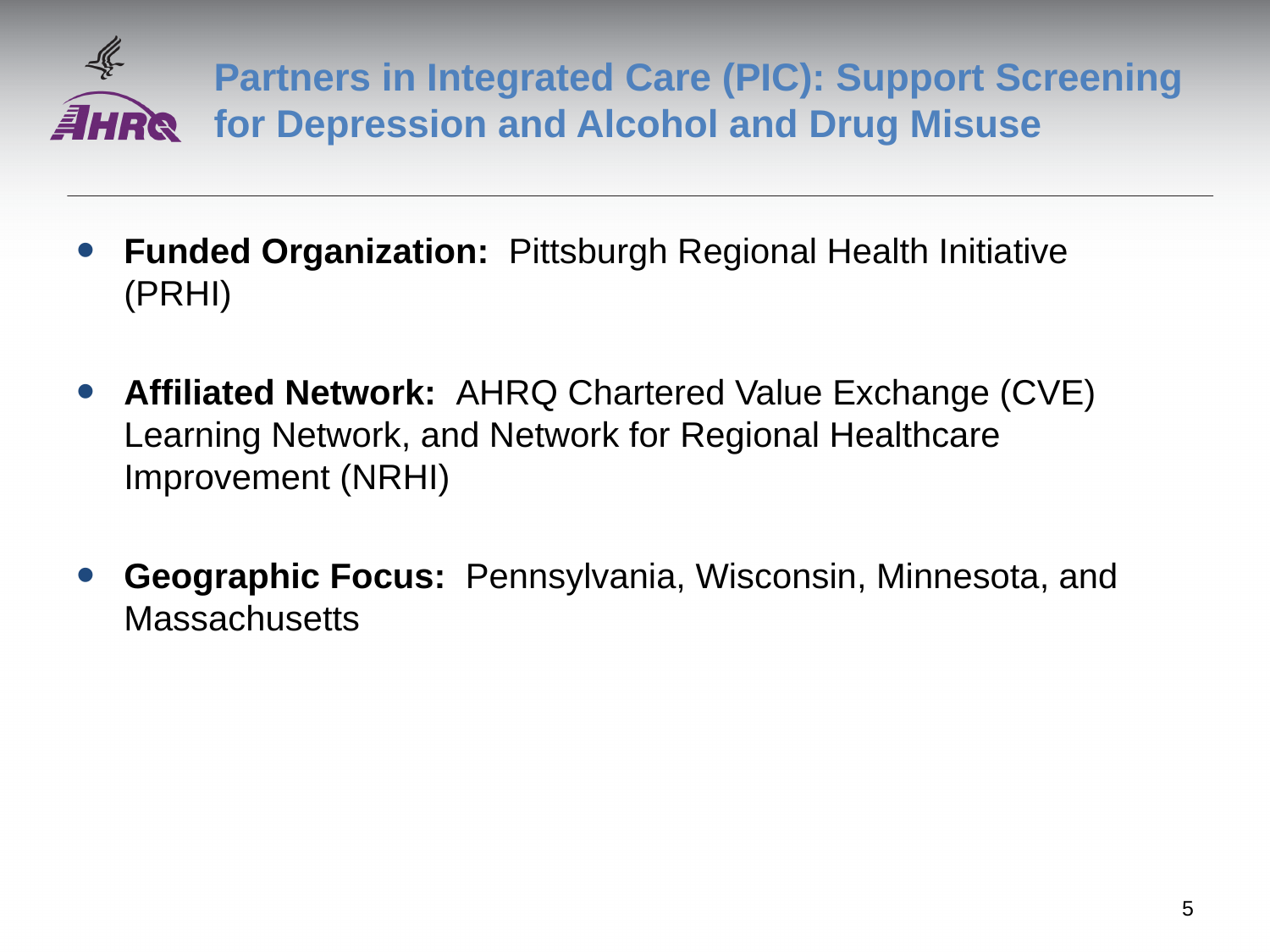

# Partners in Integrated Care (PIC): Support Screening for Depression and Alcohol and Drug Misuse
Funded Organization:  Pittsburgh Regional Health Initiative (PRHI)

Affiliated Network:  AHRQ Chartered Value Exchange (CVE) Learning Network, and Network for Regional Healthcare Improvement (NRHI)

Geographic Focus:  Pennsylvania, Wisconsin, Minnesota, and Massachusetts
5